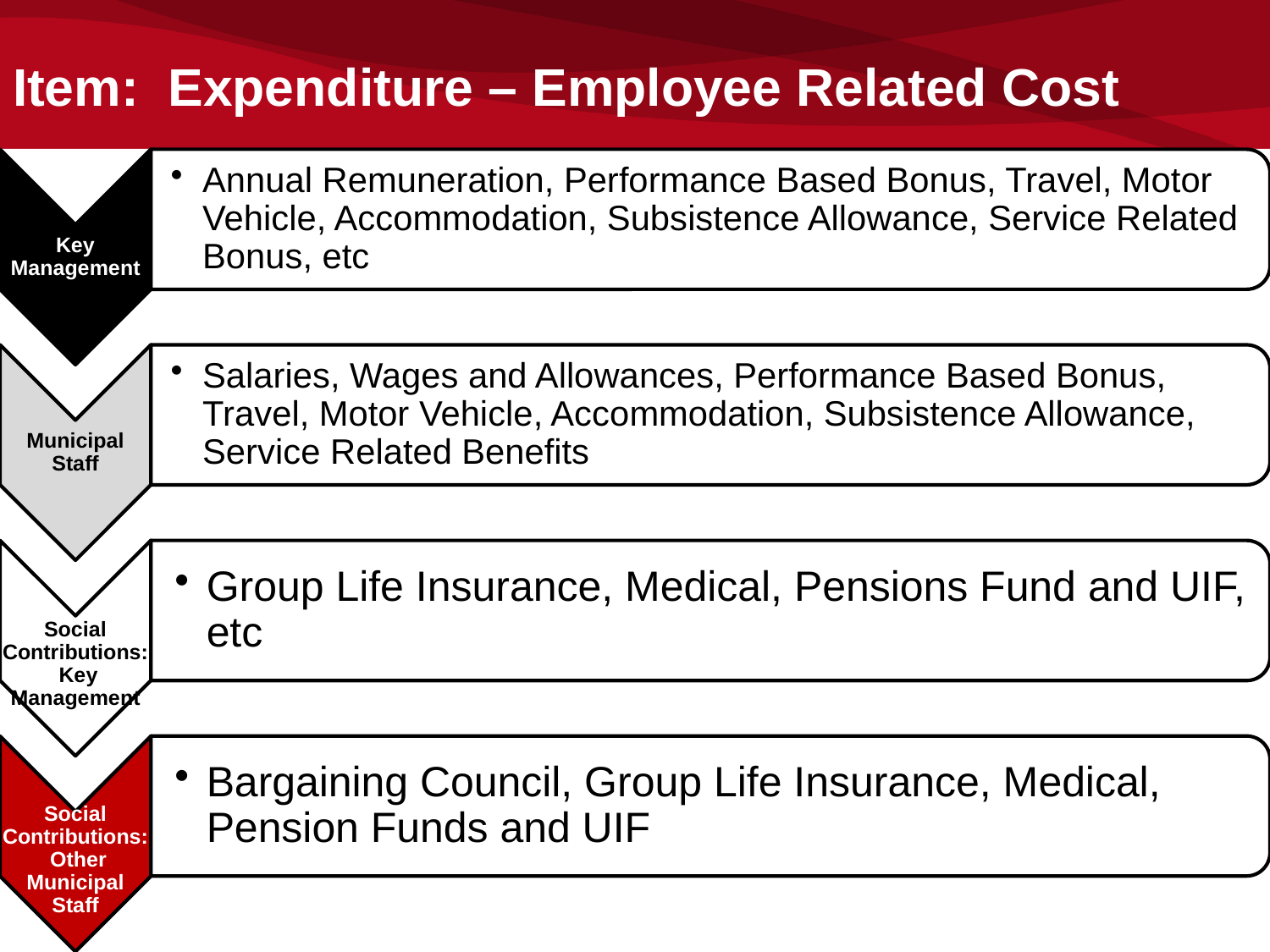

# Item:  Expenditure – Employee Related Cost
Key Management
Annual Remuneration, Performance Based Bonus, Travel, Motor Vehicle, Accommodation, Subsistence Allowance, Service Related Bonus, etc
Municipal Staff
Salaries, Wages and Allowances, Performance Based Bonus, Travel, Motor Vehicle, Accommodation, Subsistence Allowance, Service Related Benefits

Social Contributions:  Key Management
Group Life Insurance, Medical, Pensions Fund and UIF, etc

Social Contributions:  Other Municipal Staff
Bargaining Council, Group Life Insurance, Medical, Pension Funds and UIF

89